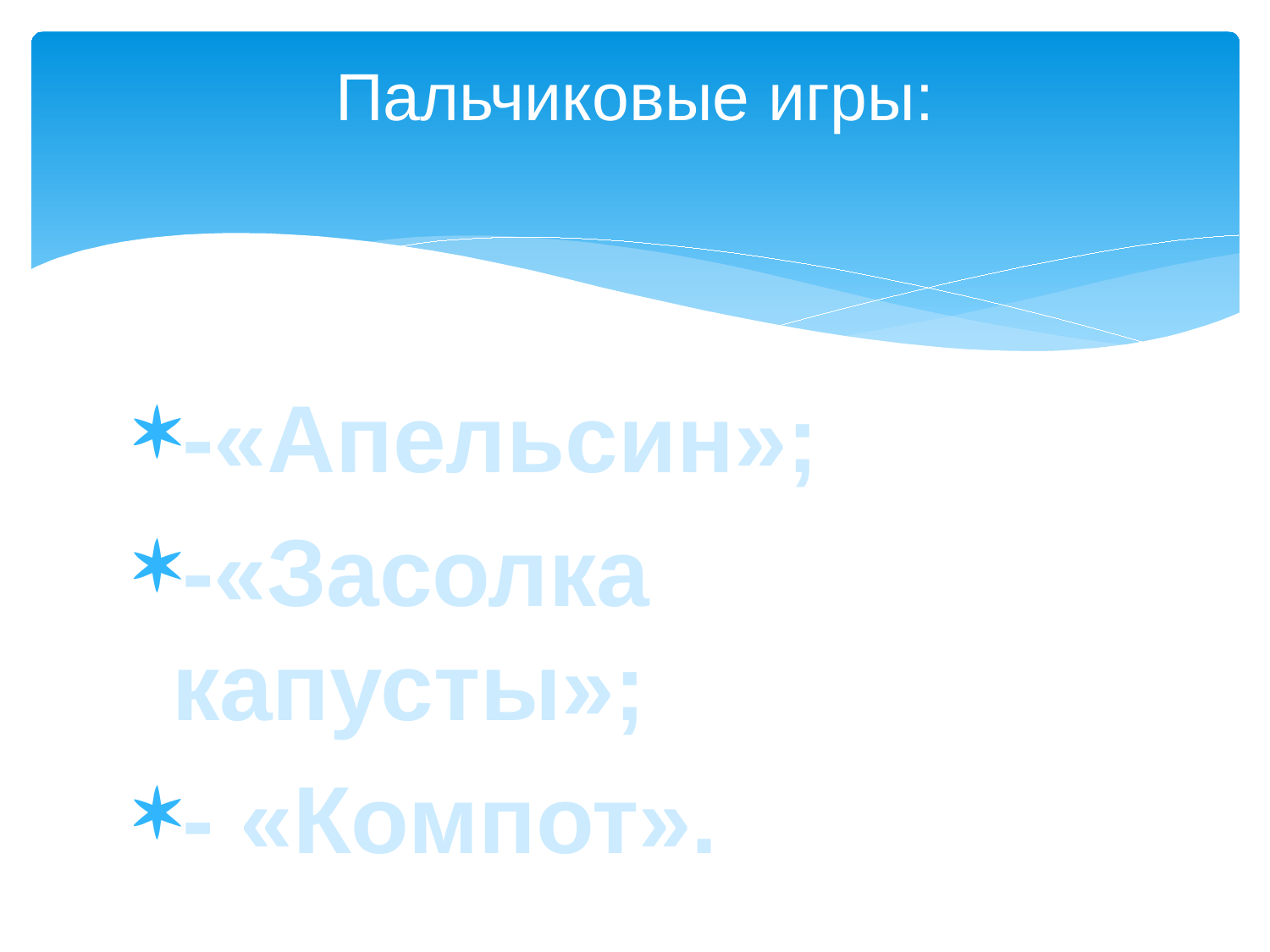

# Пальчиковые игры:
-«Апельсин»;
-«Засолка капусты»;
- «Компот».